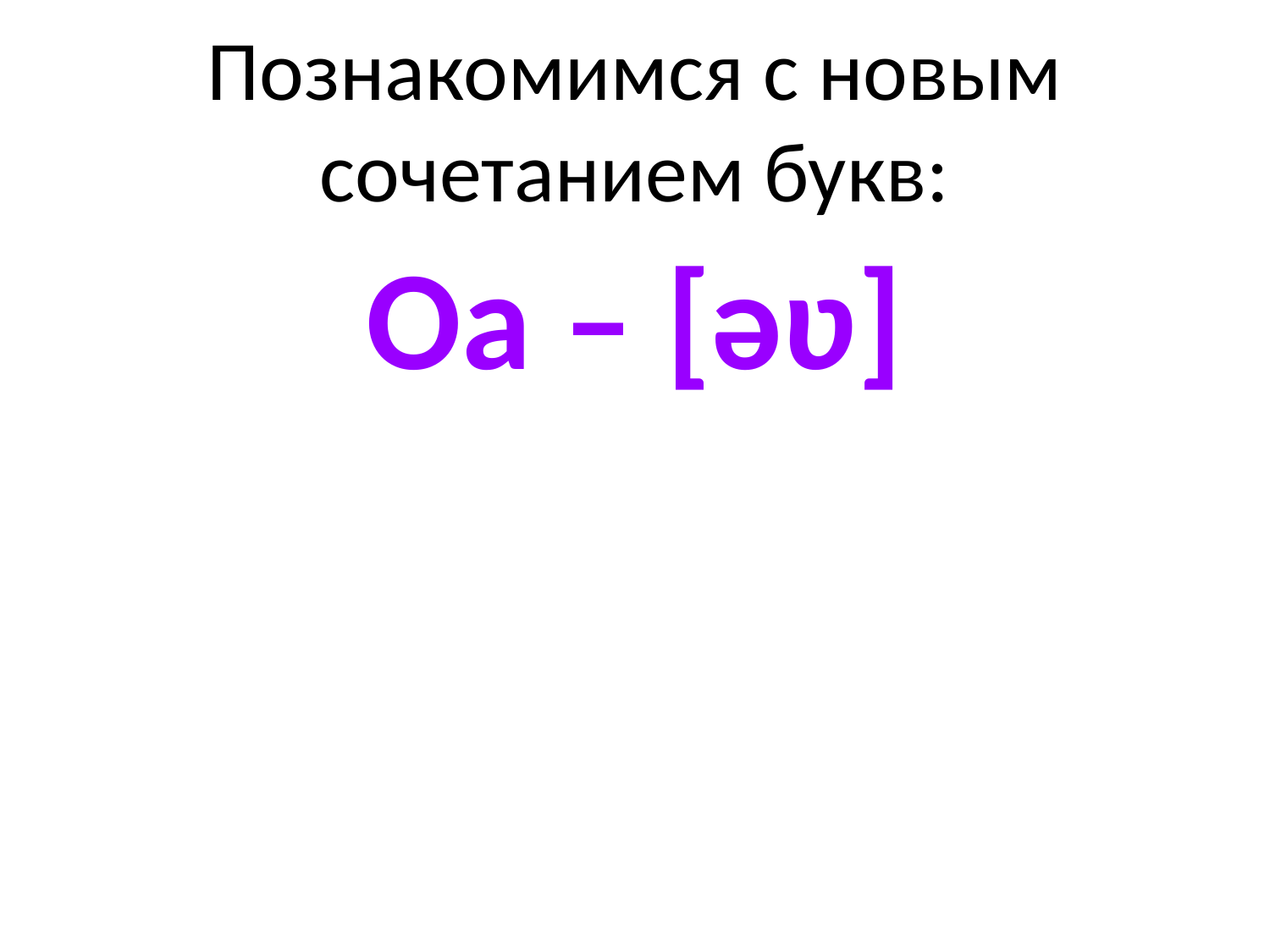

# Познакомимся с новым сочетанием букв:
Oa – [əʋ]